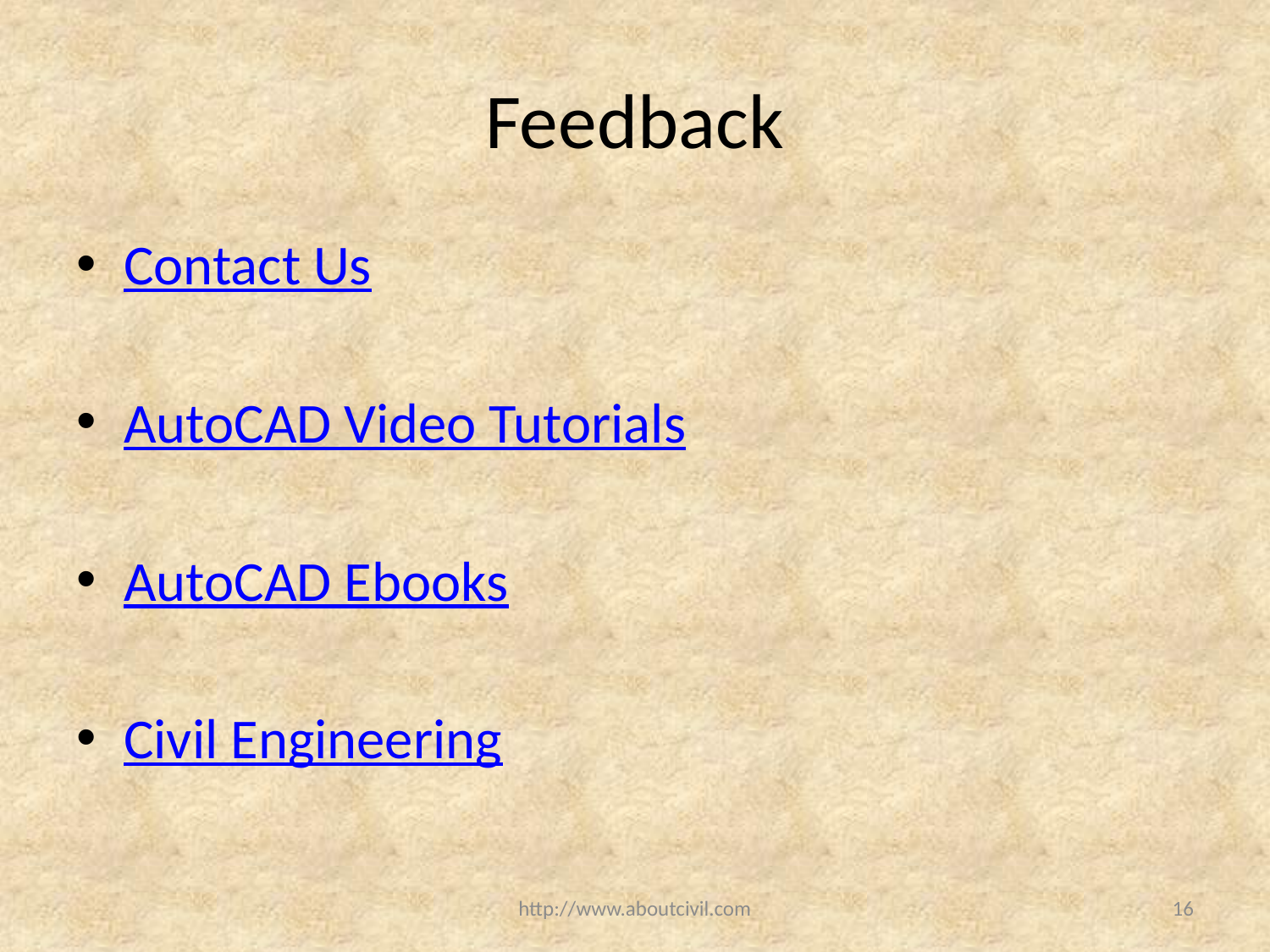

# Feedback
Contact Us

AutoCAD Video Tutorials

AutoCAD Ebooks

Civil Engineering
http://www.aboutcivil.com
16